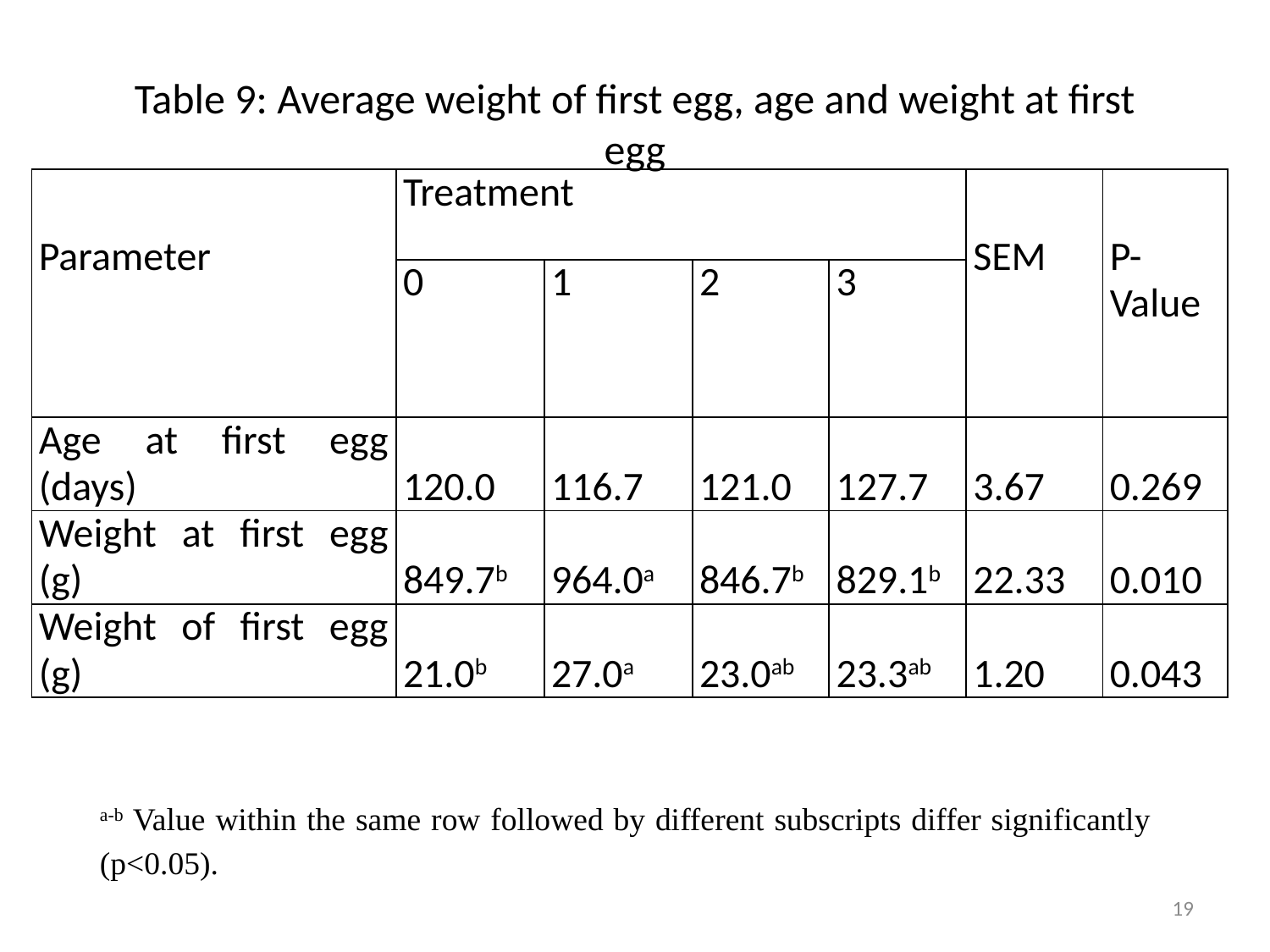

# Table 9: Average weight of first egg, age and weight at first egg
| Parameter | Treatment |  |  |  | SEM | P-Value |
| --- | --- | --- | --- | --- | --- | --- |
|  | 0 | 1 | 2 | 3 |  |  |
| Age at first egg (days) | 120.0 | 116.7 | 121.0 | 127.7 | 3.67 | 0.269 |
| Weight at first egg (g) | 849.7b | 964.0a | 846.7b | 829.1b | 22.33 | 0.010 |
| Weight of first egg (g) | 21.0b | 27.0a | 23.0ab | 23.3ab | 1.20 | 0.043 |
a-b Value within the same row followed by different subscripts differ significantly (p<0.05).
19